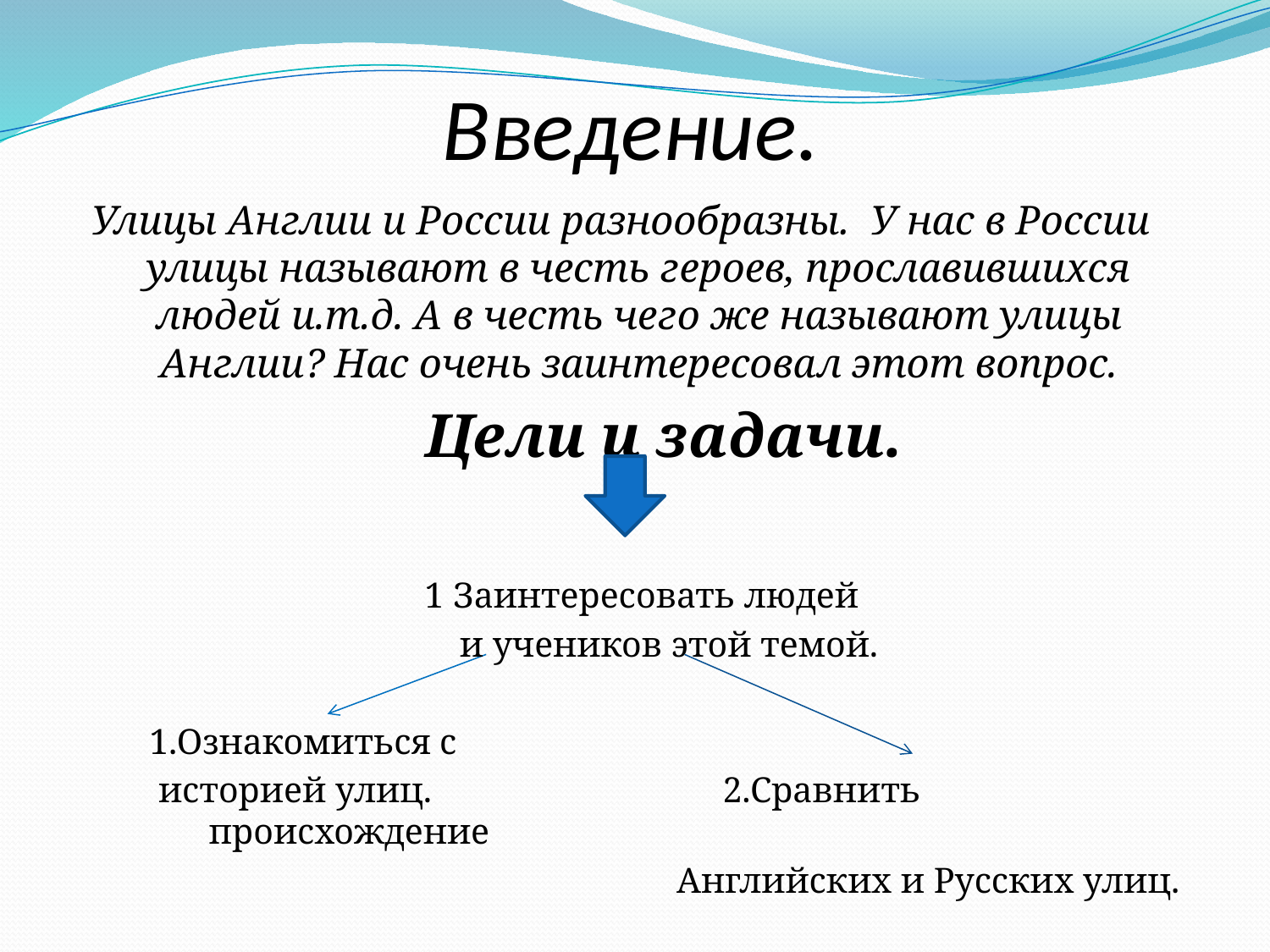

# Введение.
Улицы Англии и России разнообразны.  У нас в России улицы называют в честь героев, прославившихся людей и.т.д. А в честь чего же называют улицы Англии? Нас очень заинтересовал этот вопрос.
                                   Цели и задачи.

1 Заинтересовать людей
 и учеников этой темой.

1.Ознакомиться с
 историей улиц.                                2.Сравнить происхождение
Английских и Русских улиц.